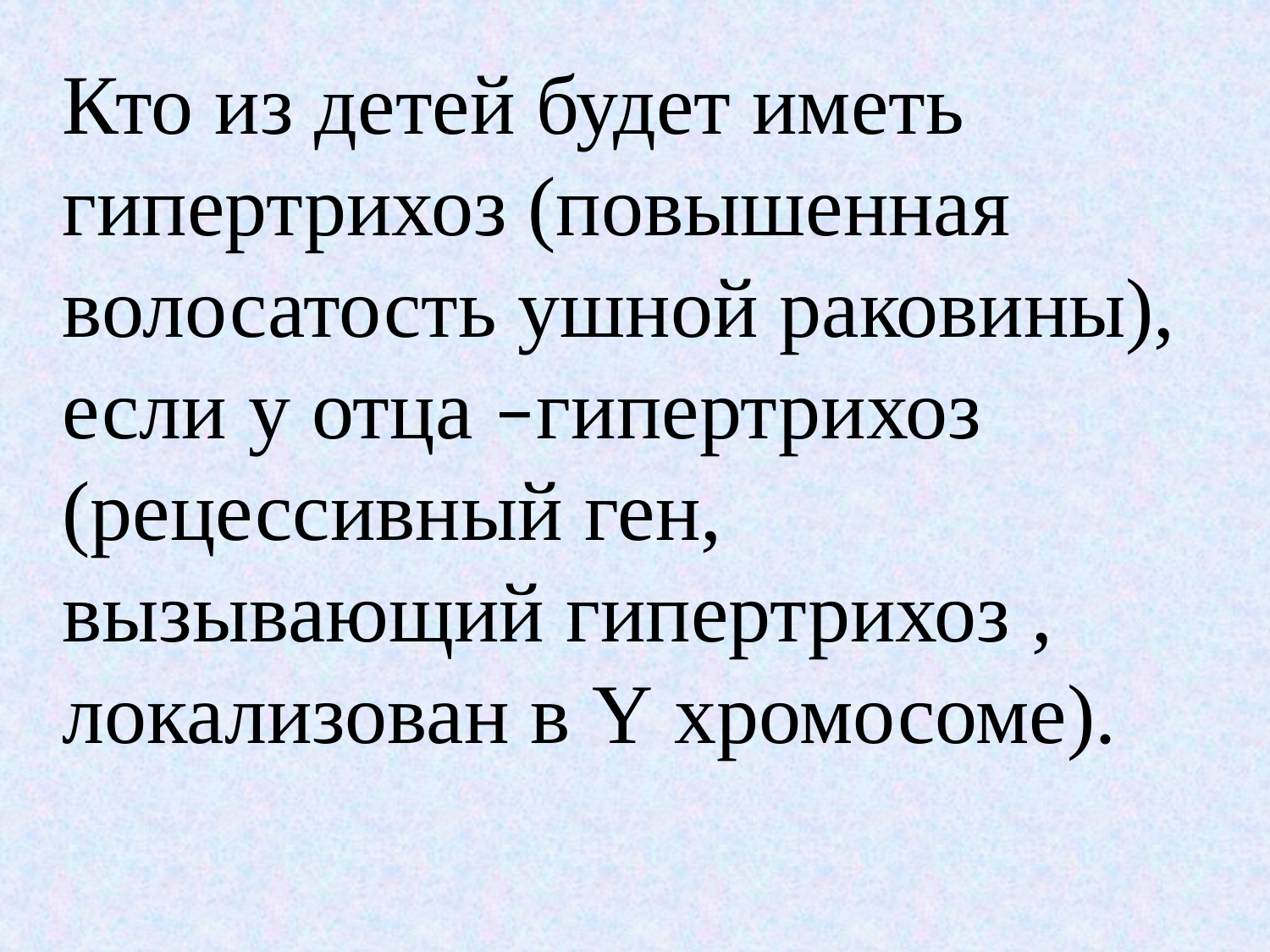

Кто из детей будет иметь гипертрихоз (повышенная волосатость ушной раковины), если у отца –гипертрихоз (рецессивный ген, вызывающий гипертрихоз , локализован в Y хромосоме).